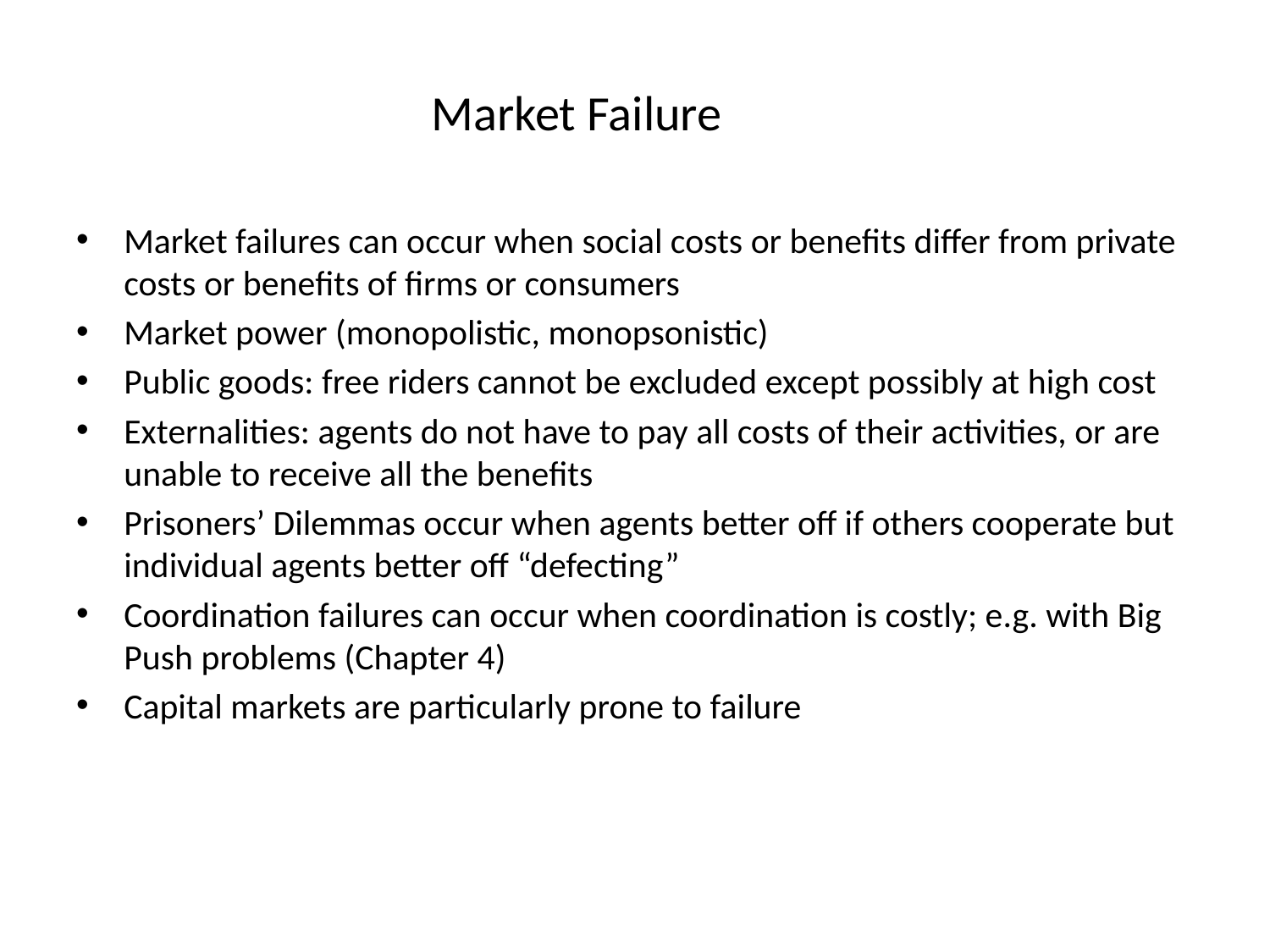

Market Failure
Market failures can occur when social costs or benefits differ from private costs or benefits of firms or consumers
Market power (monopolistic, monopsonistic)
Public goods: free riders cannot be excluded except possibly at high cost
Externalities: agents do not have to pay all costs of their activities, or are unable to receive all the benefits
Prisoners’ Dilemmas occur when agents better off if others cooperate but individual agents better off “defecting”
Coordination failures can occur when coordination is costly; e.g. with Big Push problems (Chapter 4)
Capital markets are particularly prone to failure